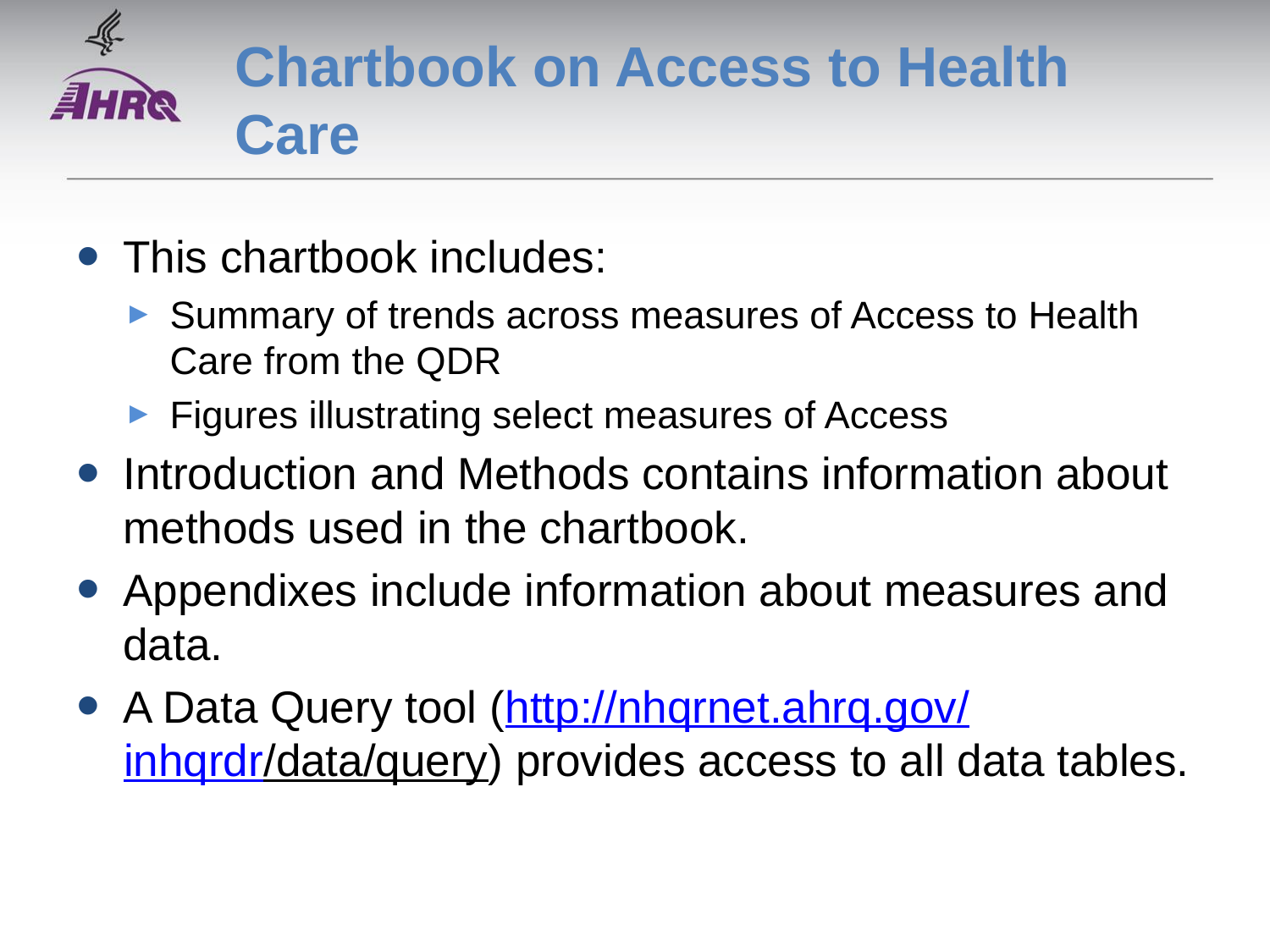

# Chartbook on Access to Health Care
This chartbook includes:
Summary of trends across measures of Access to Health Care from the QDR
Figures illustrating select measures of Access
Introduction and Methods contains information about methods used in the chartbook.
Appendixes include information about measures and data.
A Data Query tool (http://nhqrnet.ahrq.gov/
inhqrdr/data/query) provides access to all data tables.